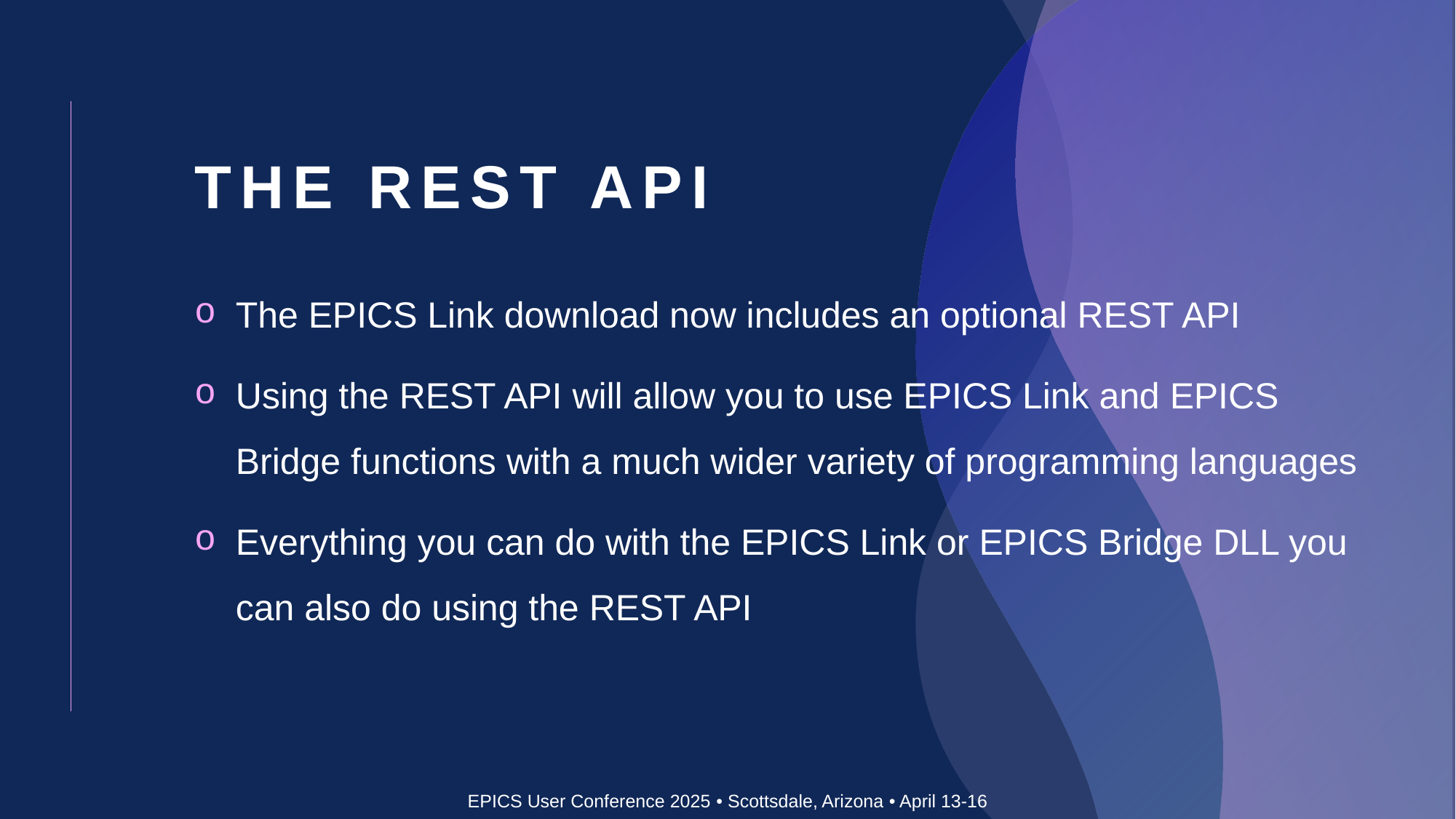

# The Rest API
The EPICS Link download now includes an optional REST API
Using the REST API will allow you to use EPICS Link and EPICS Bridge functions with a much wider variety of programming languages
Everything you can do with the EPICS Link or EPICS Bridge DLL you can also do using the REST API